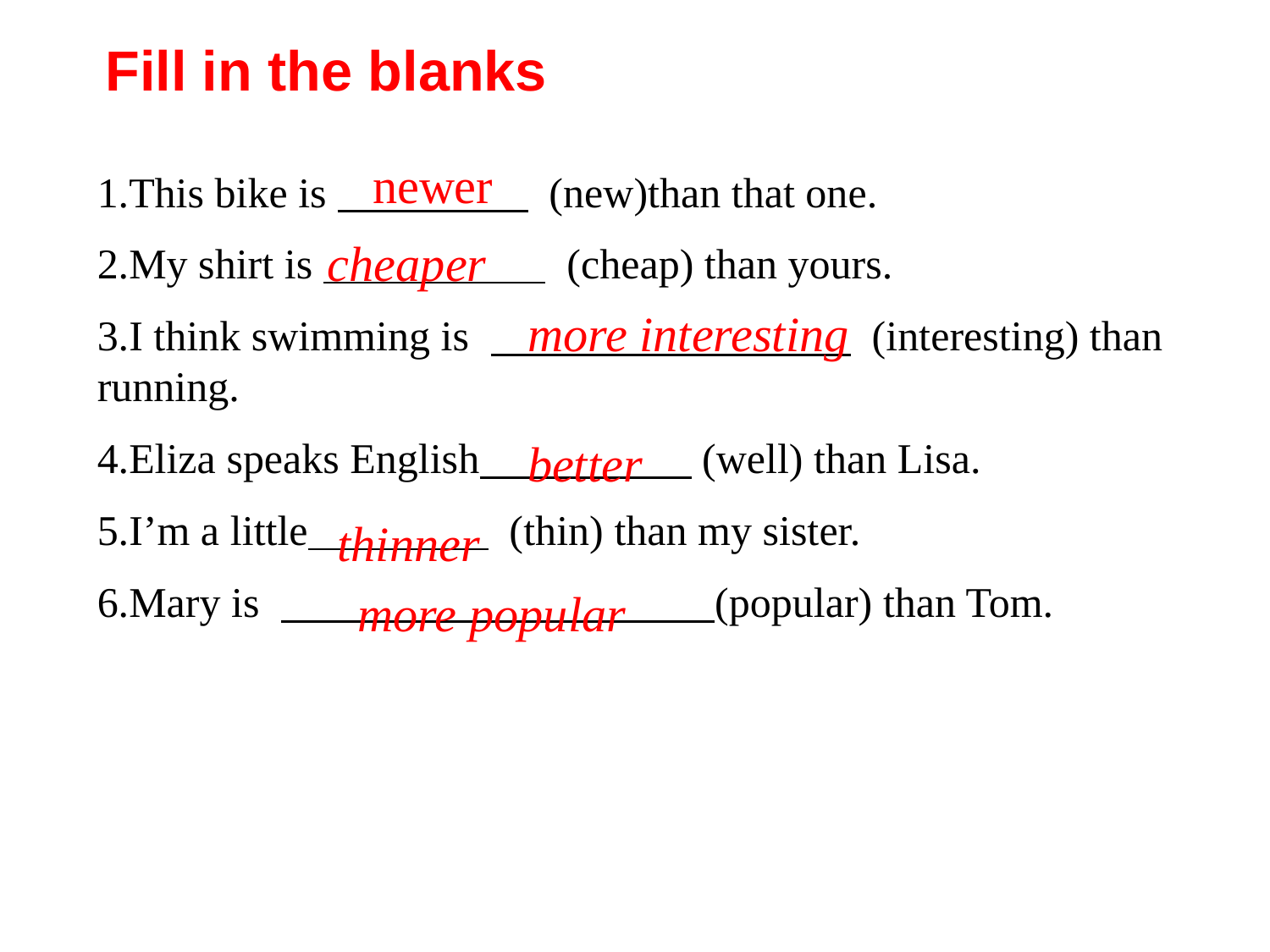

Fill in the blanks
newer
1.This bike is                     (new)than that one.
2.My shirt is                        (cheap) than yours.
3.I think swimming is                                      (interesting) than running.
4.Eliza speaks English                     (well) than Lisa.
5.I’m a little                   (thin) than my sister.
6.Mary is                                           (popular) than Tom.
cheaper
 more interesting
better
thinner
more popular